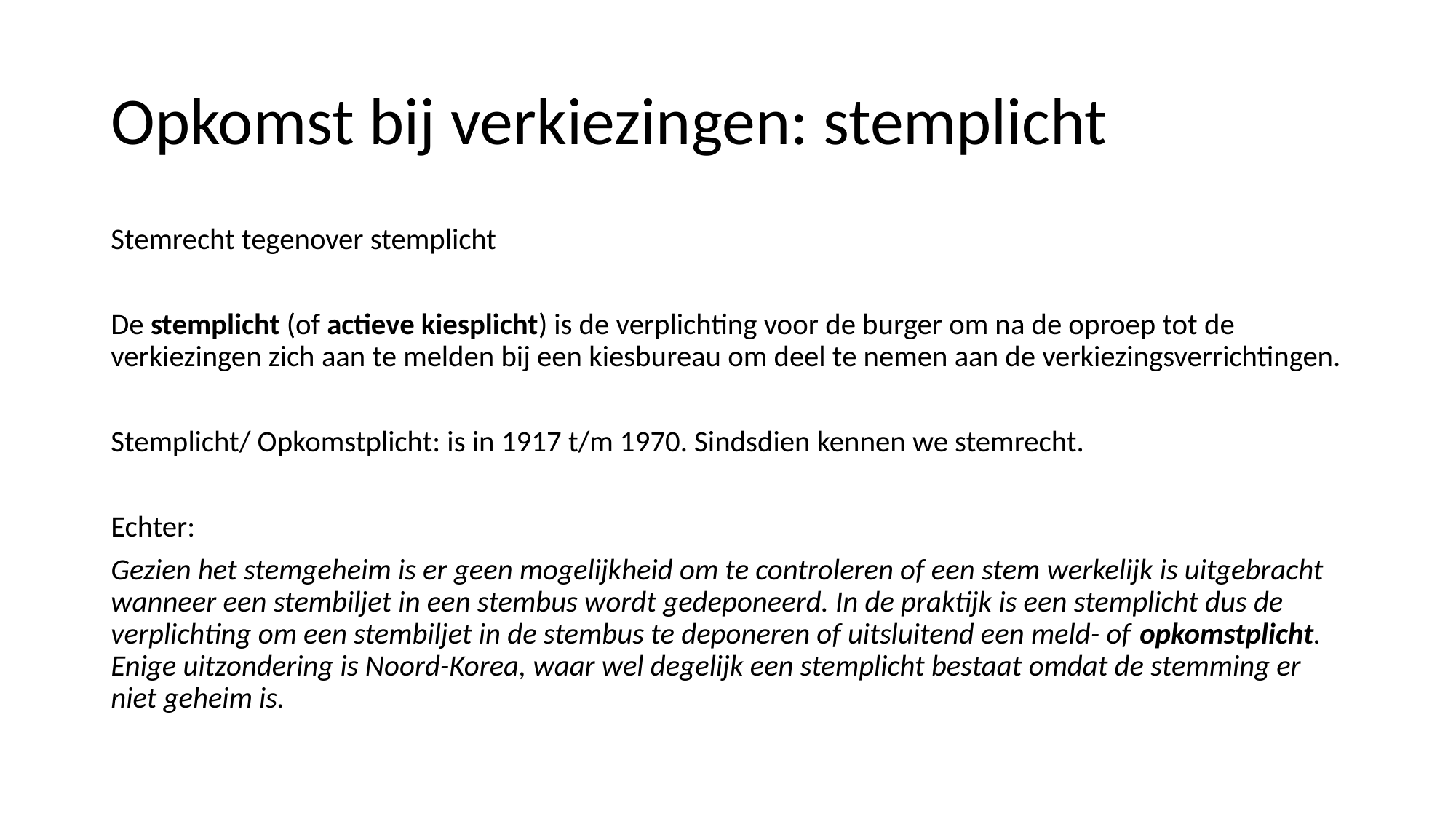

# Opkomst bij verkiezingen: stemplicht
Stemrecht tegenover stemplicht

De stemplicht (of actieve kiesplicht) is de verplichting voor de burger om na de oproep tot de verkiezingen zich aan te melden bij een kiesbureau om deel te nemen aan de verkiezingsverrichtingen.

Stemplicht/ Opkomstplicht: is in 1917 t/m 1970. Sindsdien kennen we stemrecht.

Echter:
Gezien het stemgeheim is er geen mogelijkheid om te controleren of een stem werkelijk is uitgebracht wanneer een stembiljet in een stembus wordt gedeponeerd. In de praktijk is een stemplicht dus de verplichting om een stembiljet in de stembus te deponeren of uitsluitend een meld- of opkomstplicht. Enige uitzondering is Noord-Korea, waar wel degelijk een stemplicht bestaat omdat de stemming er niet geheim is.